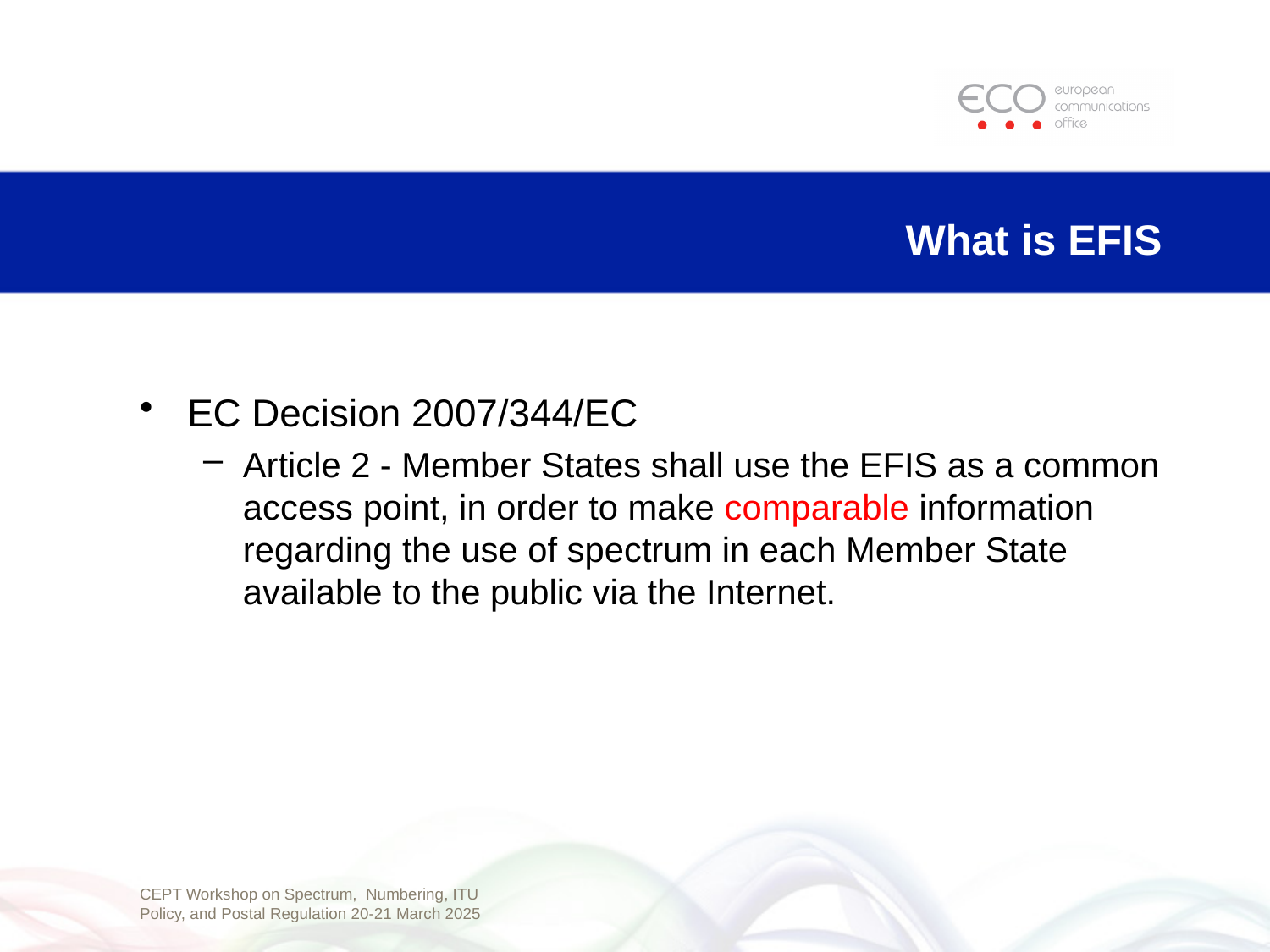

# What is EFIS

EC Decision 2007/344/EC
Article 2 - Member States shall use the EFIS as a common access point, in order to make comparable information regarding the use of spectrum in each Member State available to the public via the Internet.

CEPT Workshop on Spectrum,  Numbering, ITU Policy, and Postal Regulation 20-21 March 2025